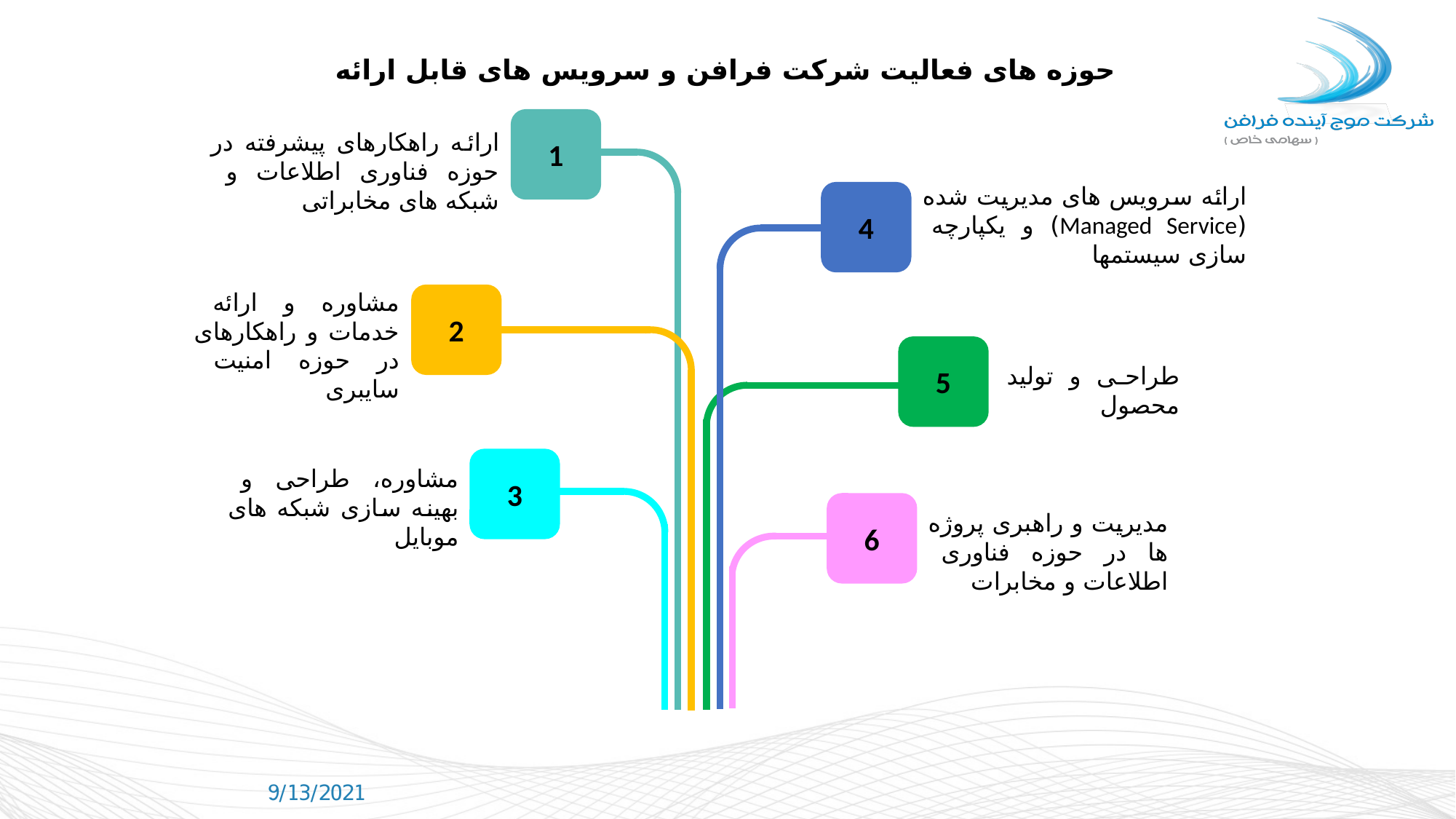

# حوزه های فعالیت شرکت فرافن و سرویس های قابل ارائه
1

ارائه راهکارهای پیشرفته در حوزه فناوری اطلاعات و  شبکه های مخابراتی
ارائه سرویس های مدیریت شده
(Managed Service) و یکپارچه سازی سیستمها
4

مشاوره و ارائه خدمات و راهکارهای در حوزه امنیت سایبری
2

5

طراحی و تولید محصول

3

مشاوره، طراحی و بهینه سازی شبکه های موبایل
6

مدیریت و راهبری پروژه ها در حوزه فناوری اطلاعات و مخابرات
9/13/2021